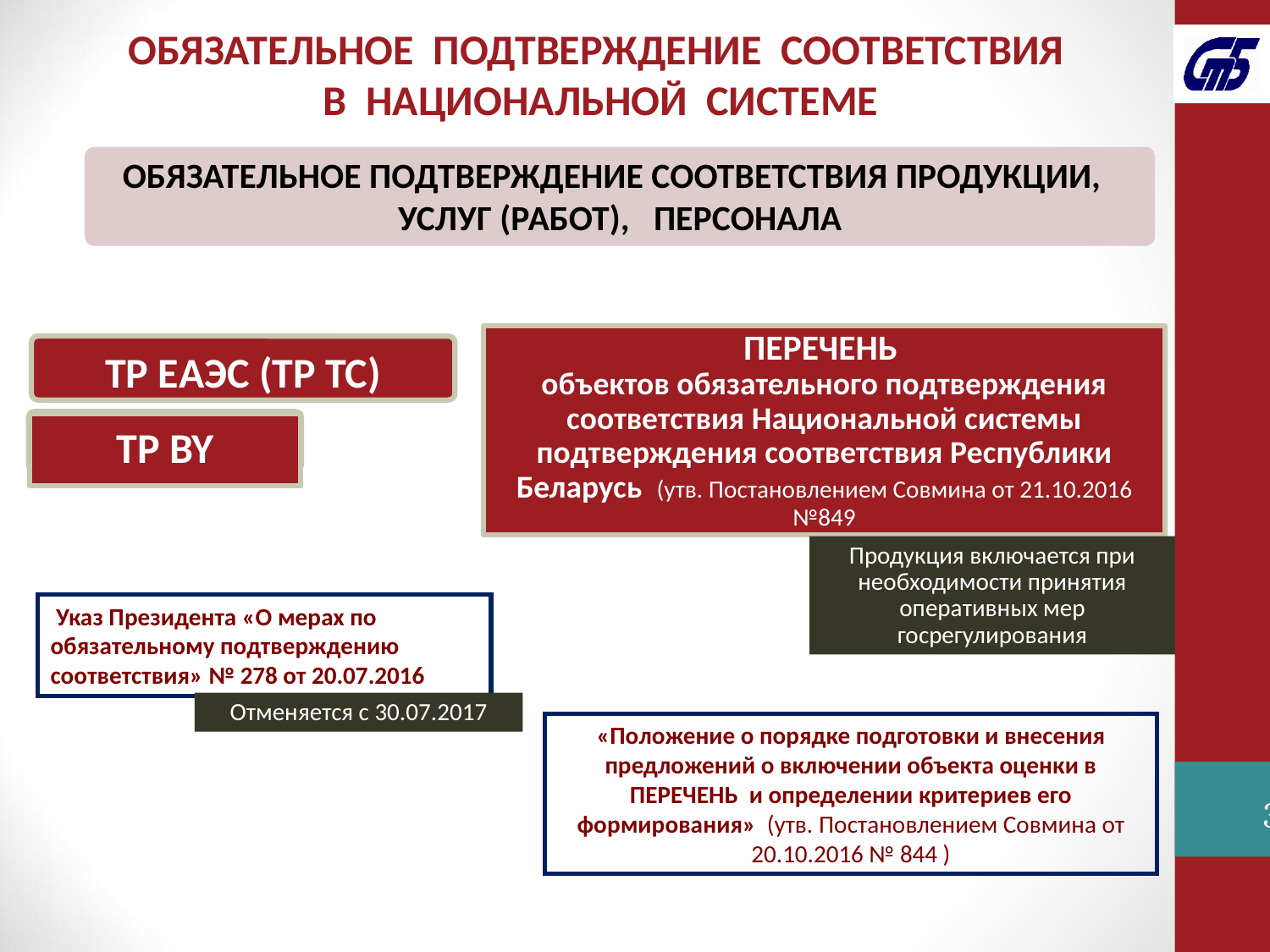

ОБЯЗАТЕЛЬНОЕ  ПОДТВЕРЖДЕНИЕ  СООТВЕТСТВИЯ
В  НАЦИОНАЛЬНОЙ  СИСТЕМЕ

ОБЯЗАТЕЛЬНОЕ ПОДТВЕРЖДЕНИЕ СООТВЕТСТВИЯ ПРОДУКЦИИ,
УСЛУГ (РАБОТ),   ПЕРСОНАЛА
ПЕРЕЧЕНЬ
объектов обязательного подтверждения соответствия Национальной системы подтверждения соответствия Республики Беларусь  (утв. Постановлением Совмина от 21.10.2016 №849

ТР ЕАЭС (ТР ТС)
ТР ТС

ТР BY
Продукция включается при необходимости принятия оперативных мер
госрегулирования
 Указ Президента «О мерах по обязательному подтверждению соответствия» № 278 от 20.07.2016
Отменяется с 30.07.2017
«Положение о порядке подготовки и внесения предложений о включении объекта оценки в ПЕРЕЧЕНЬ  и определении критериев его формирования»  (утв. Постановлением Совмина от 20.10.2016 № 844 )
35